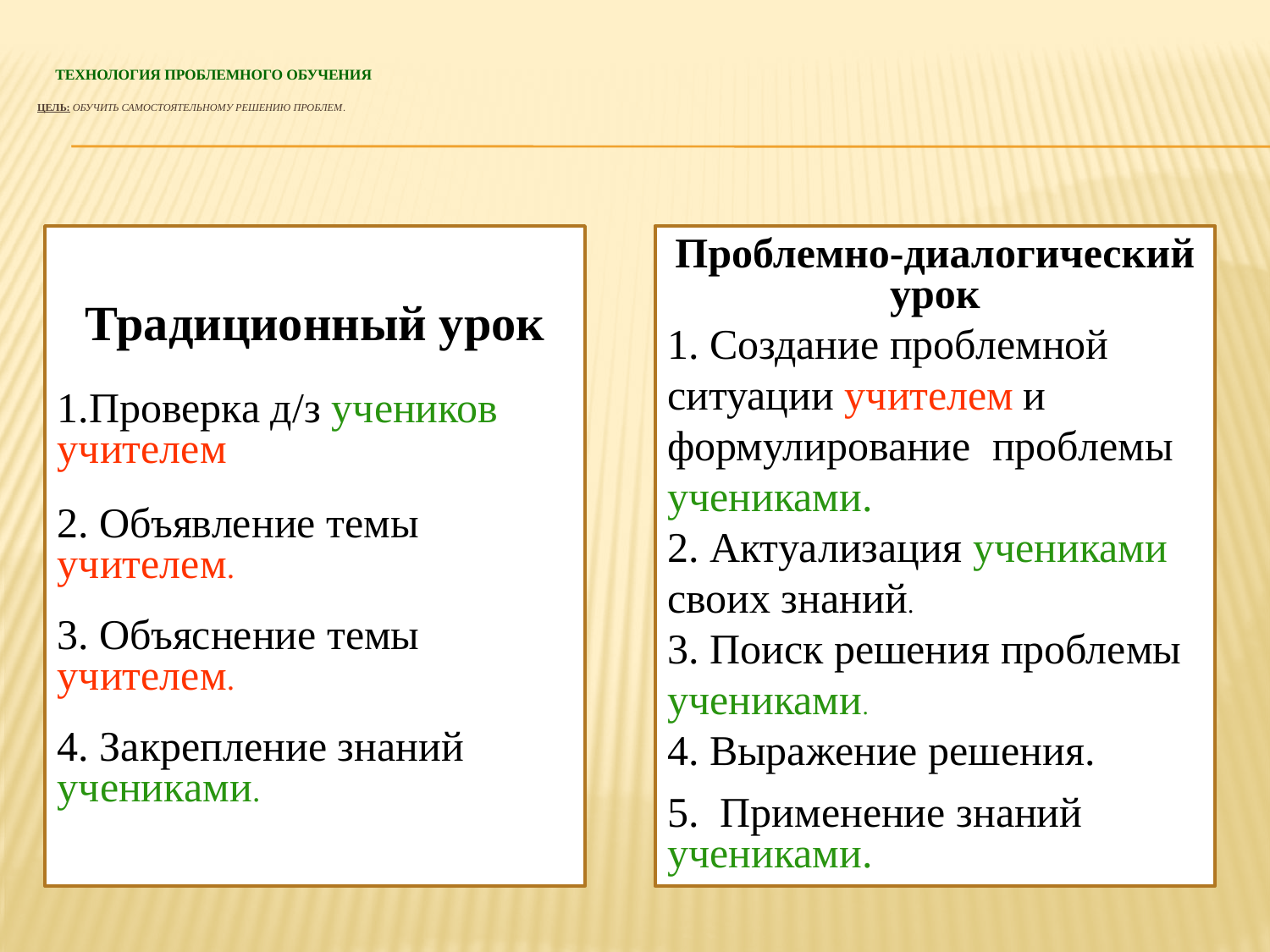

# Технология проблемного обучения Цель: обучить самостоятельному решению проблем.

Традиционный урок

Проверка д/з учеников учителем

2. Объявление темы учителем.

3. Объяснение темы учителем.

4. Закрепление знаний учениками.
Проблемно-диалогический урок
1. Создание проблемной ситуации учителем и формулирование  проблемы учениками.
2. Актуализация учениками своих знаний.
3. Поиск решения проблемы учениками.
4. Выражение решения.
5.  Применение знаний учениками.